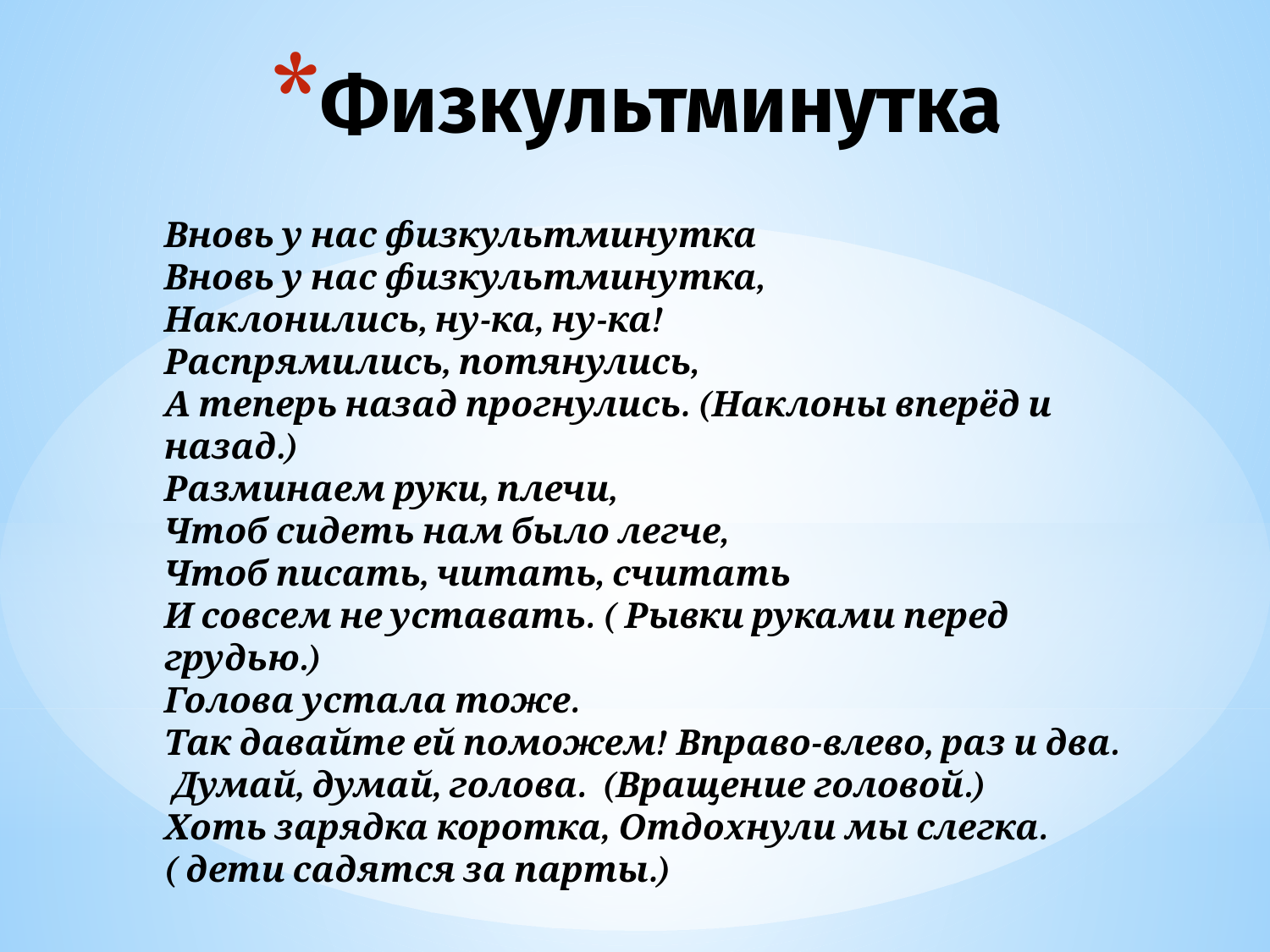

# Физкультминутка
Вновь у нас физкультминутка
Вновь у нас физкультминутка,
Наклонились, ну-ка, ну-ка!
Распрямились, потянулись,
А теперь назад прогнулись. (Наклоны вперёд и назад.)
Разминаем руки, плечи,
Чтоб сидеть нам было легче,
Чтоб писать, читать, считать
И совсем не уставать. ( Рывки руками перед грудью.)
Голова устала тоже.
Так давайте ей поможем! Вправо-влево, раз и два.
 Думай, думай, голова.  (Вращение головой.)
Хоть зарядка коротка, Отдохнули мы слегка. ( дети садятся за парты.)